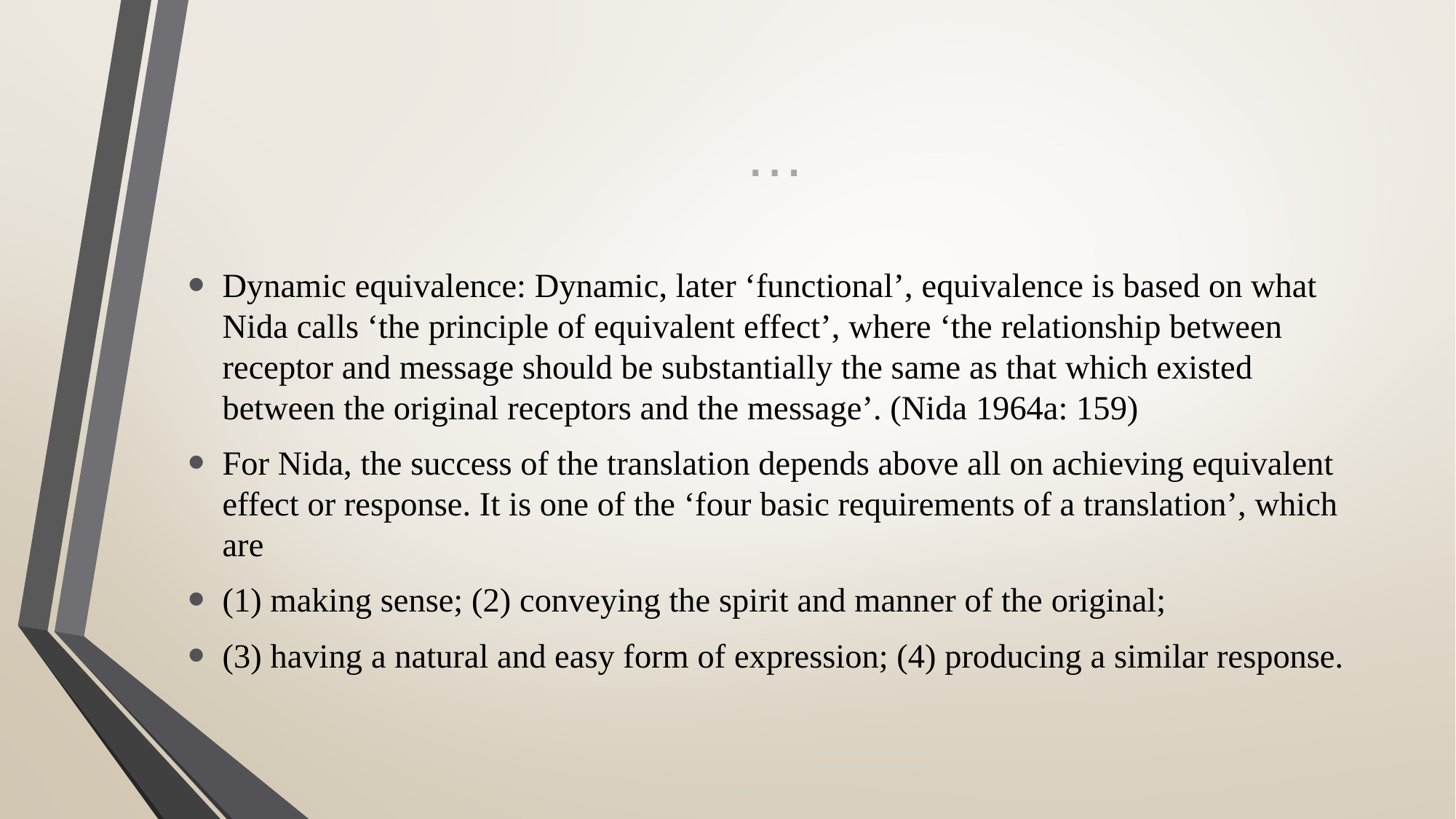

# …
Dynamic equivalence: Dynamic, later ‘functional’, equivalence is based on what Nida calls ‘the principle of equivalent effect’, where ‘the relationship between receptor and message should be substantially the same as that which existed between the original receptors and the message’. (Nida 1964a: 159)
For Nida, the success of the translation depends above all on achieving equivalent effect or response. It is one of the ‘four basic requirements of a translation’, which are
(1) making sense; (2) conveying the spirit and manner of the original;
(3) having a natural and easy form of expression; (4) producing a similar response.